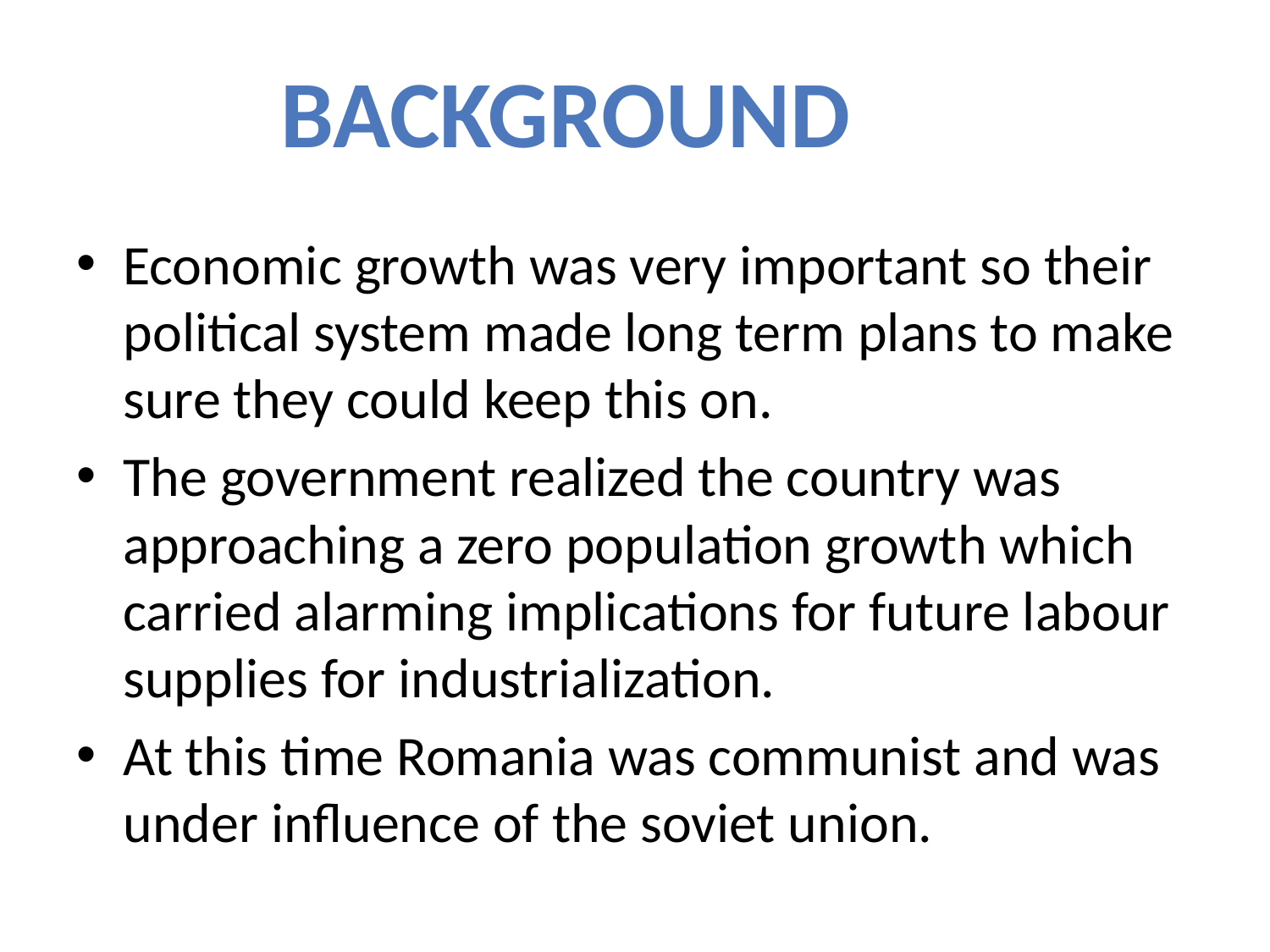

background
Economic growth was very important so their political system made long term plans to make sure they could keep this on.
The government realized the country was approaching a zero population growth which carried alarming implications for future labour supplies for industrialization.
At this time Romania was communist and was under influence of the soviet union.